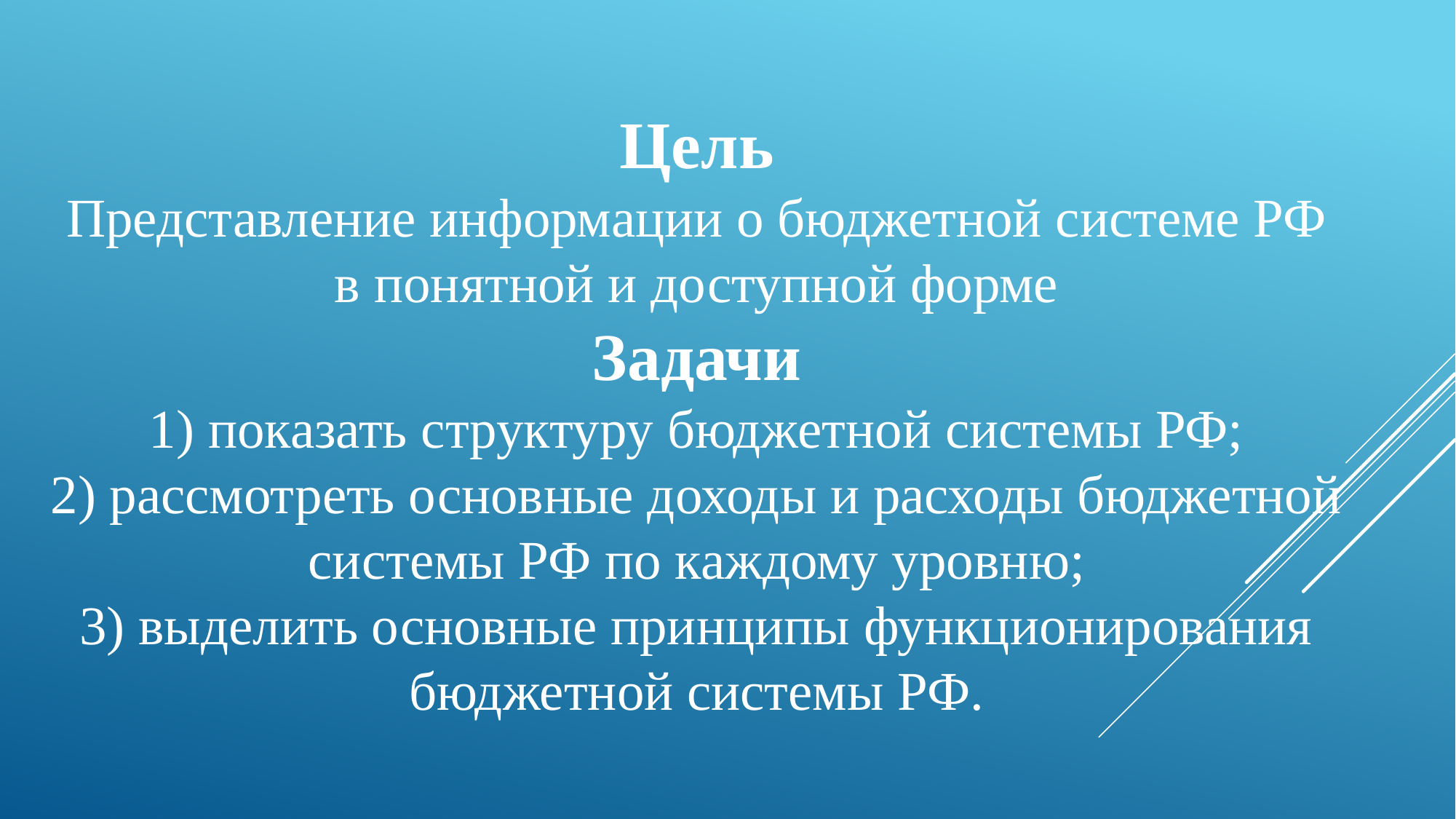

# Цель Представление информации о бюджетной системе РФ в понятной и доступной форме Задачи 1) показать структуру бюджетной системы РФ; 2) рассмотреть основные доходы и расходы бюджетной системы РФ по каждому уровню; 3) выделить основные принципы функционирования бюджетной системы РФ.